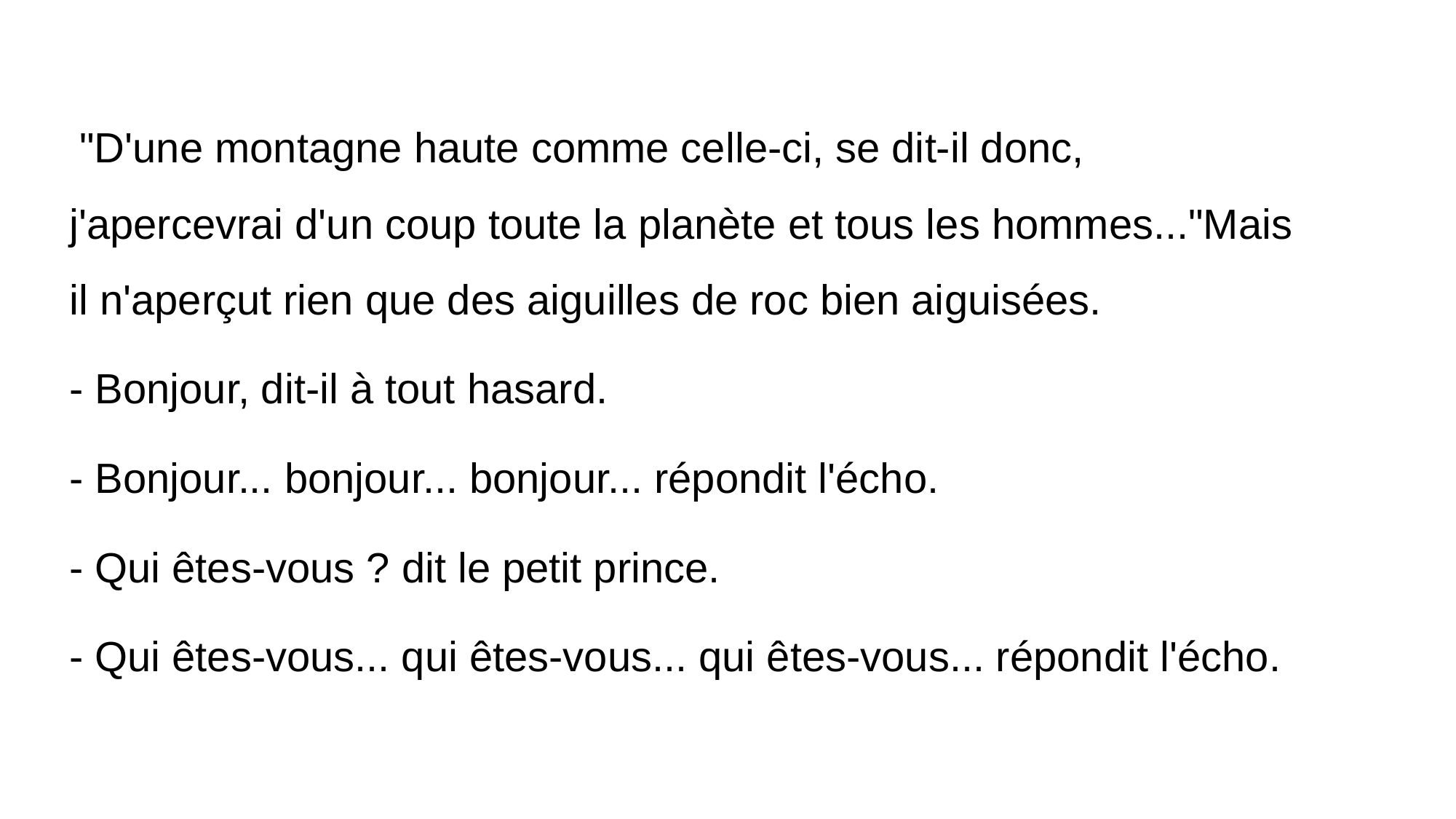

"D'une montagne haute comme celle-ci, se dit-il donc, j'apercevrai d'un coup toute la planète et tous les hommes..."Mais il n'aperçut rien que des aiguilles de roc bien aiguisées.
- Bonjour, dit-il à tout hasard.
- Bonjour... bonjour... bonjour... répondit l'écho.
- Qui êtes-vous ? dit le petit prince.
- Qui êtes-vous... qui êtes-vous... qui êtes-vous... répondit l'écho.